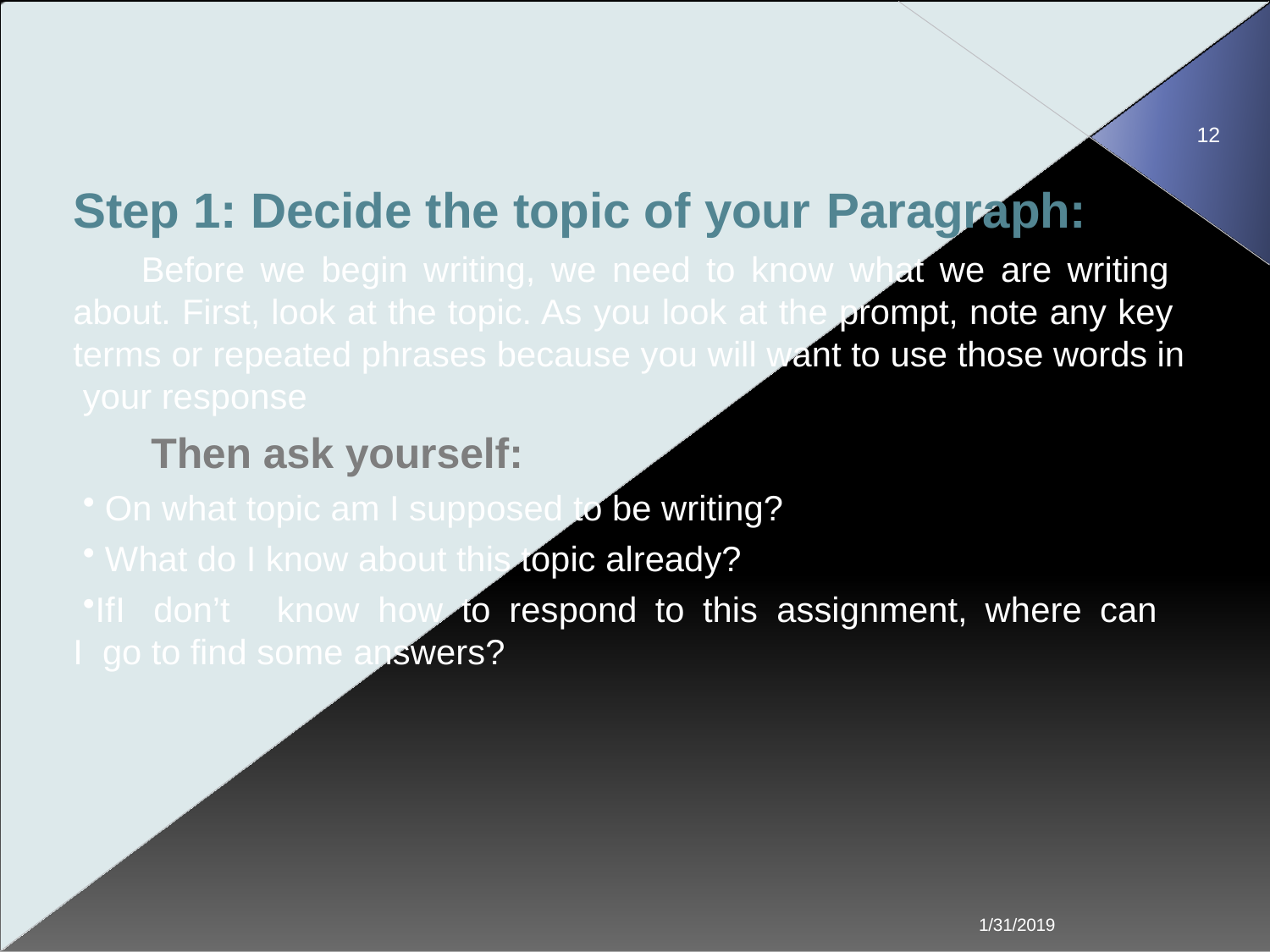

12
# Step 1: Decide the topic of your Paragraph:
Before we begin writing, we need to know what we are writing  about. First, look at the topic. As you look at the prompt, note any key  terms or repeated phrases because you will want to use those words in  your response
Then ask yourself:
On what topic am I supposed to be writing?
What do I know about this topic already?
If	I	don’t	know	how	to	respond	to	this	assignment,	where	can	I  go to find some answers?
1/31/2019